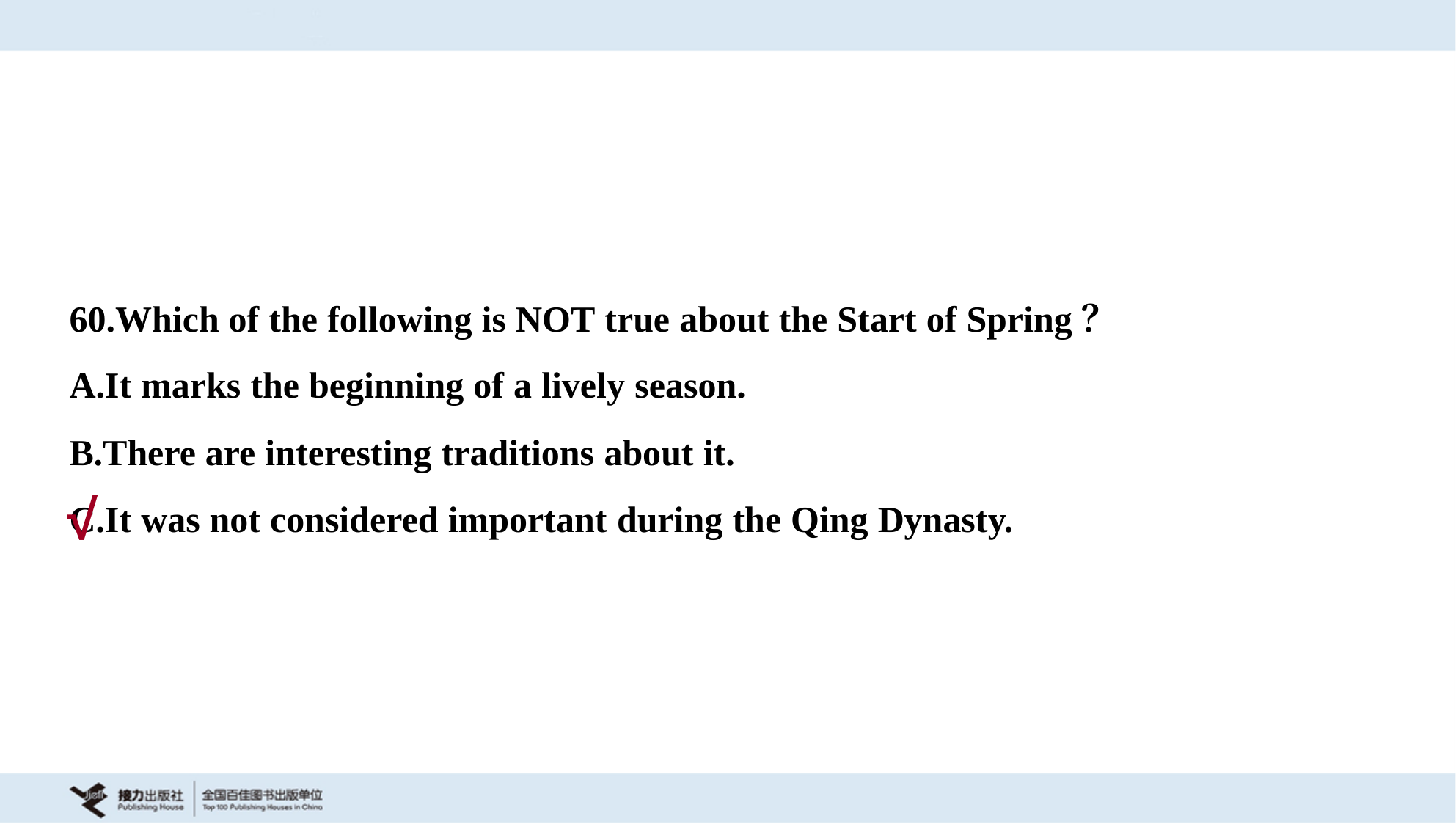

60.Which of the following is NOT true about the Start of Spring？
A.It marks the beginning of a lively season.
B.There are interesting traditions about it.
C.It was not considered important during the Qing Dynasty.
√